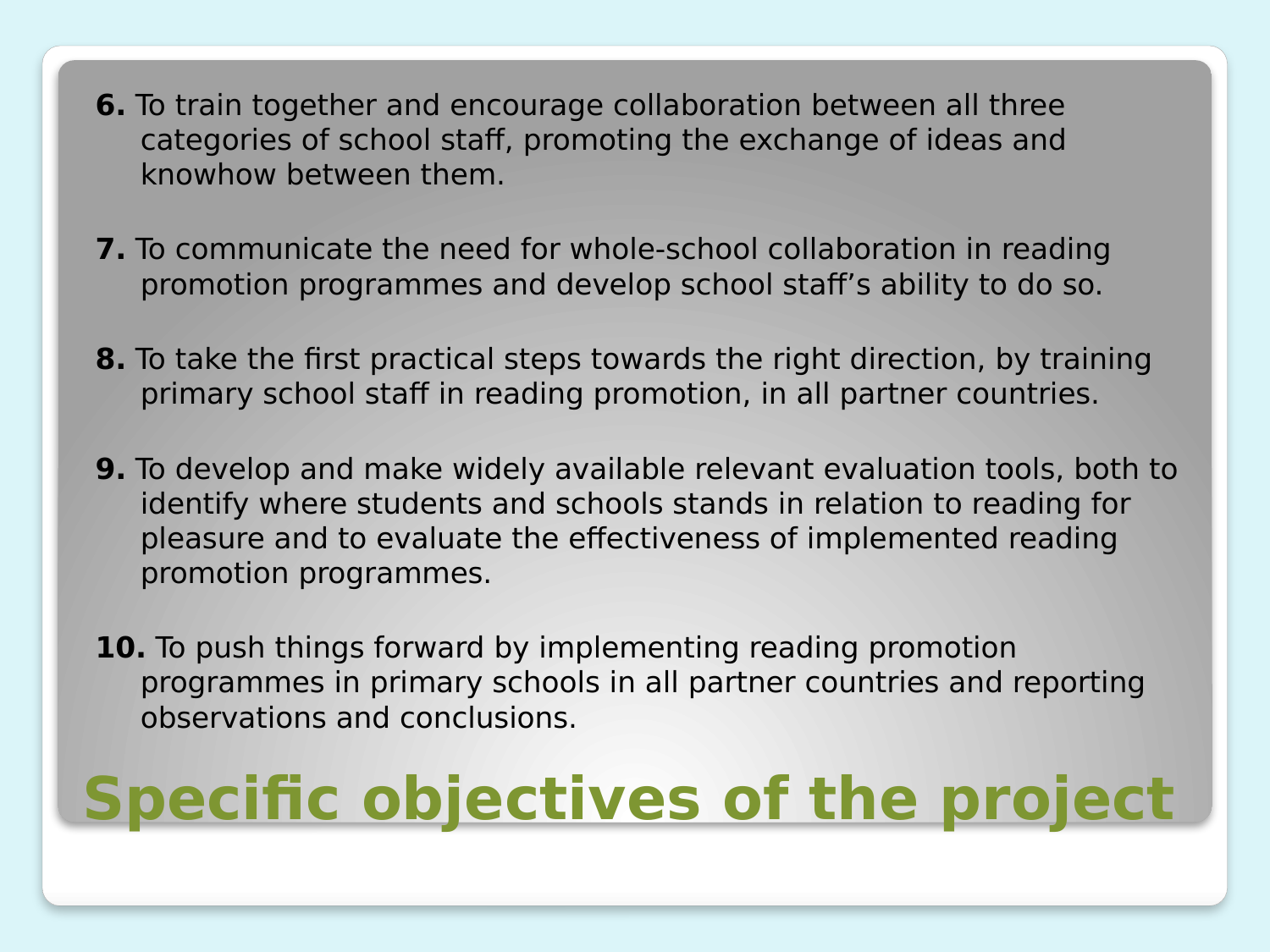

6. To train together and encourage collaboration between all three categories of school staff, promoting the exchange of ideas and knowhow between them.

7. To communicate the need for whole-school collaboration in reading promotion programmes and develop school staff’s ability to do so.

8. To take the first practical steps towards the right direction, by training primary school staff in reading promotion, in all partner countries.

9. To develop and make widely available relevant evaluation tools, both to identify where students and schools stands in relation to reading for pleasure and to evaluate the effectiveness of implemented reading promotion programmes.

10. To push things forward by implementing reading promotion programmes in primary schools in all partner countries and reporting observations and conclusions.

# Specific objectives of the project